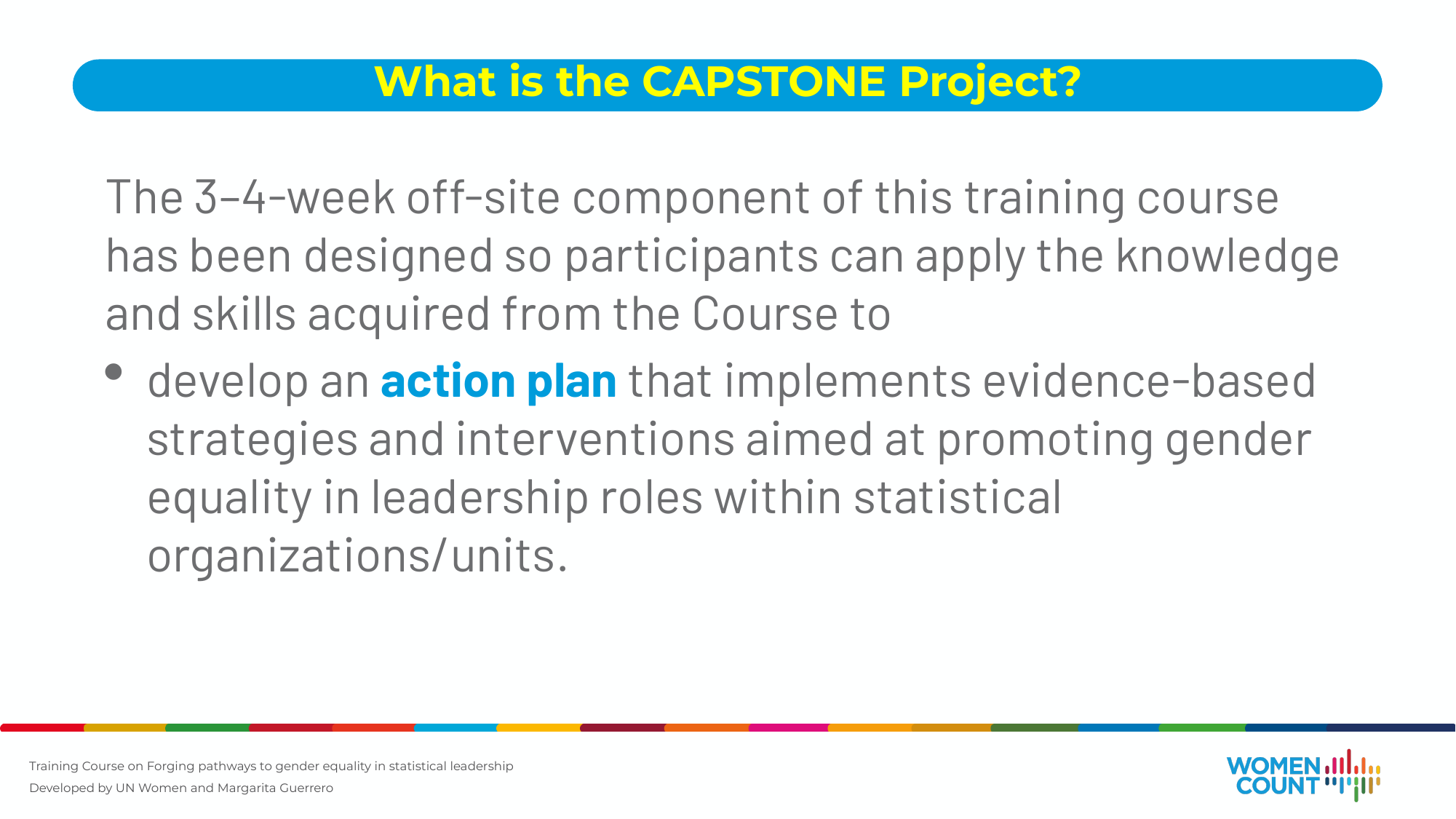

What is the CAPSTONE Project?
The 3–4-week off-site component of this training course has been designed so participants can apply the knowledge and skills acquired from the Course to
develop an action plan that implements evidence-based strategies and interventions aimed at promoting gender equality in leadership roles within statistical organizations/units.
Training Course on Forging pathways to gender equality in statistical leadership
Developed by UN Women and Margarita Guerrero